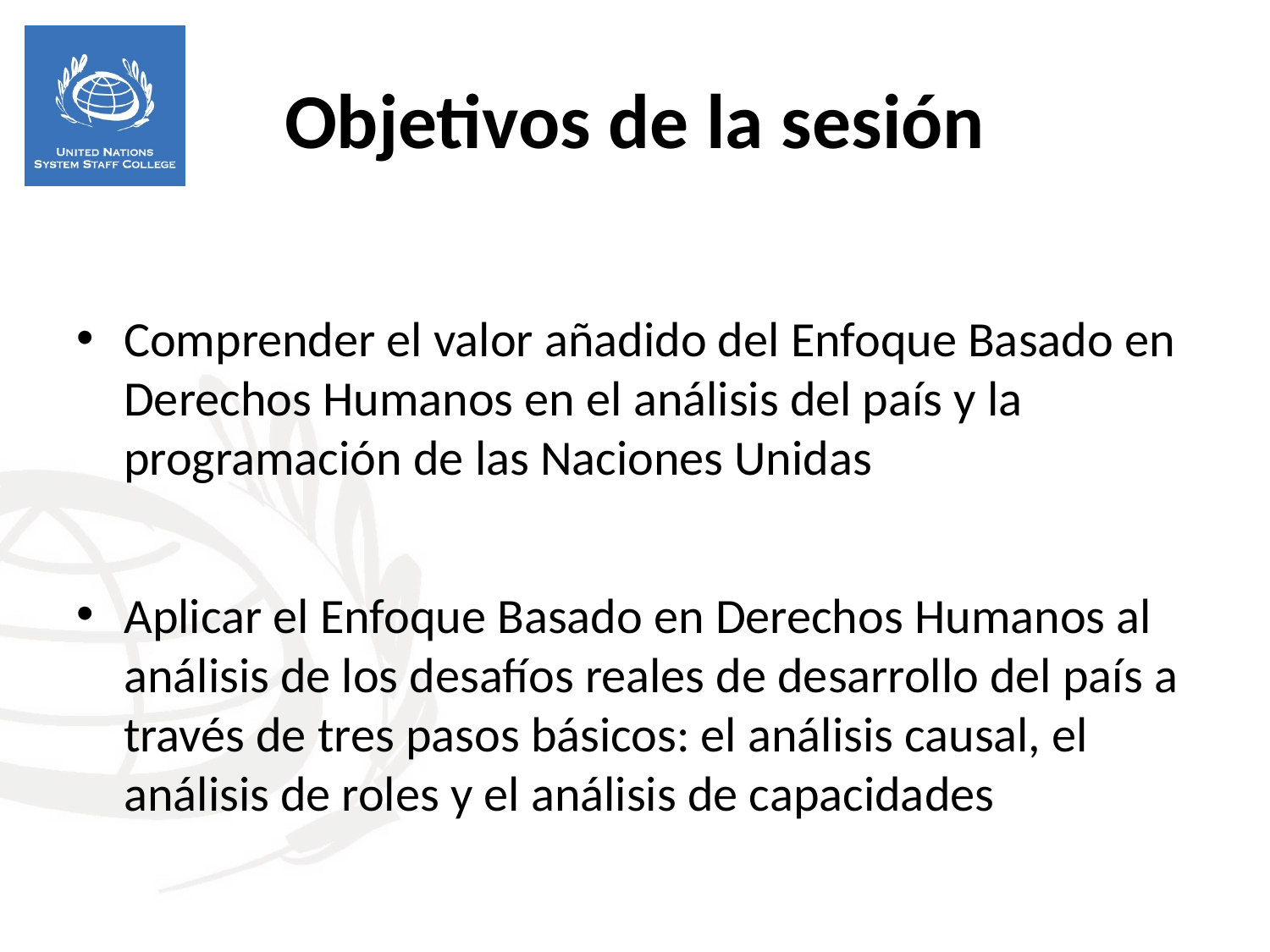

Objetivos de la sesión

Comprender el valor añadido del Enfoque Basado en Derechos Humanos en el análisis del país y la programación de las Naciones Unidas

Aplicar el Enfoque Basado en Derechos Humanos al análisis de los desafíos reales de desarrollo del país a través de tres pasos básicos: el análisis causal, el análisis de roles y el análisis de capacidades